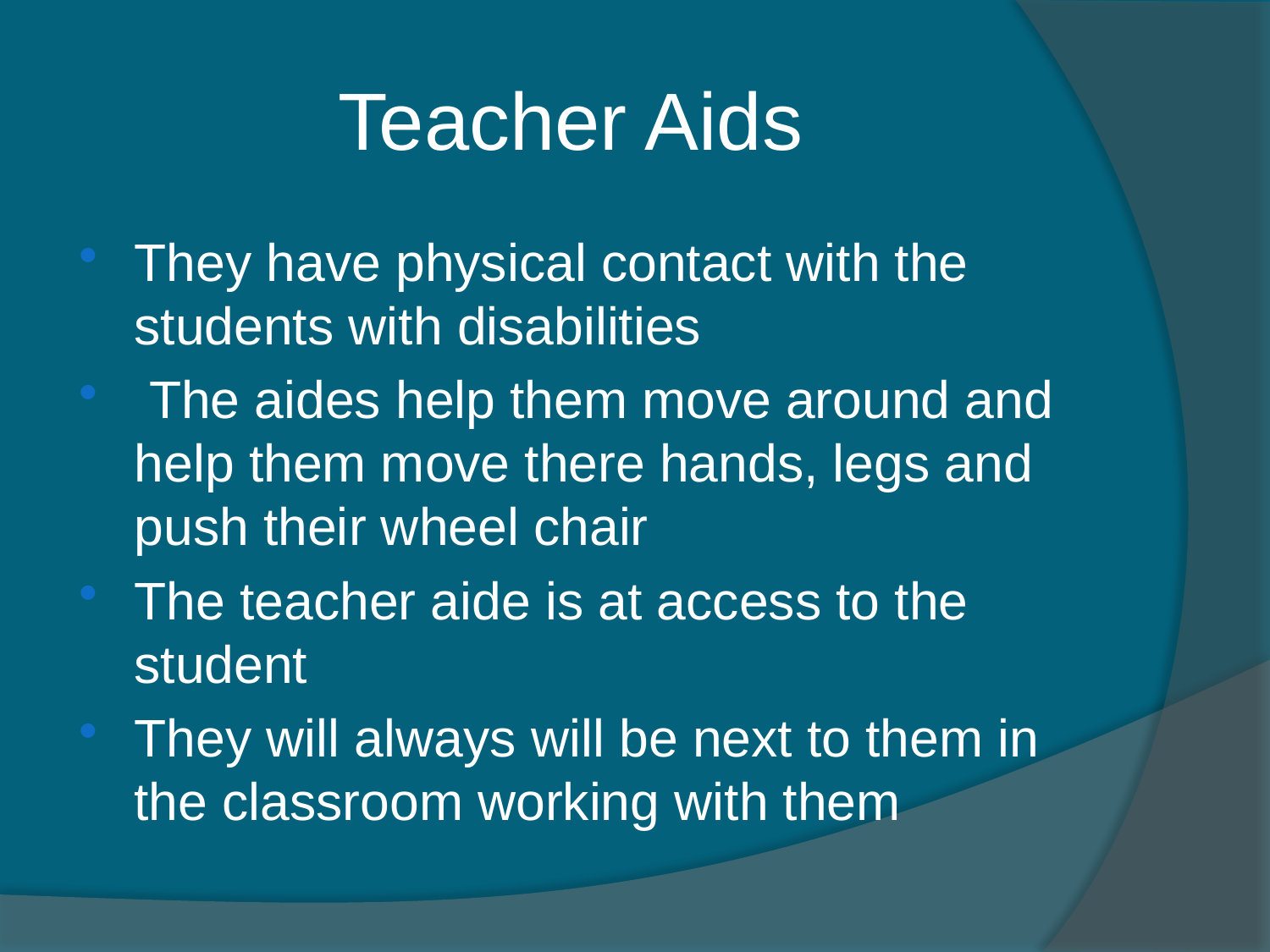

# Teacher Aids
They have physical contact with the students with disabilities
 The aides help them move around and help them move there hands, legs and push their wheel chair
The teacher aide is at access to the student
They will always will be next to them in the classroom working with them